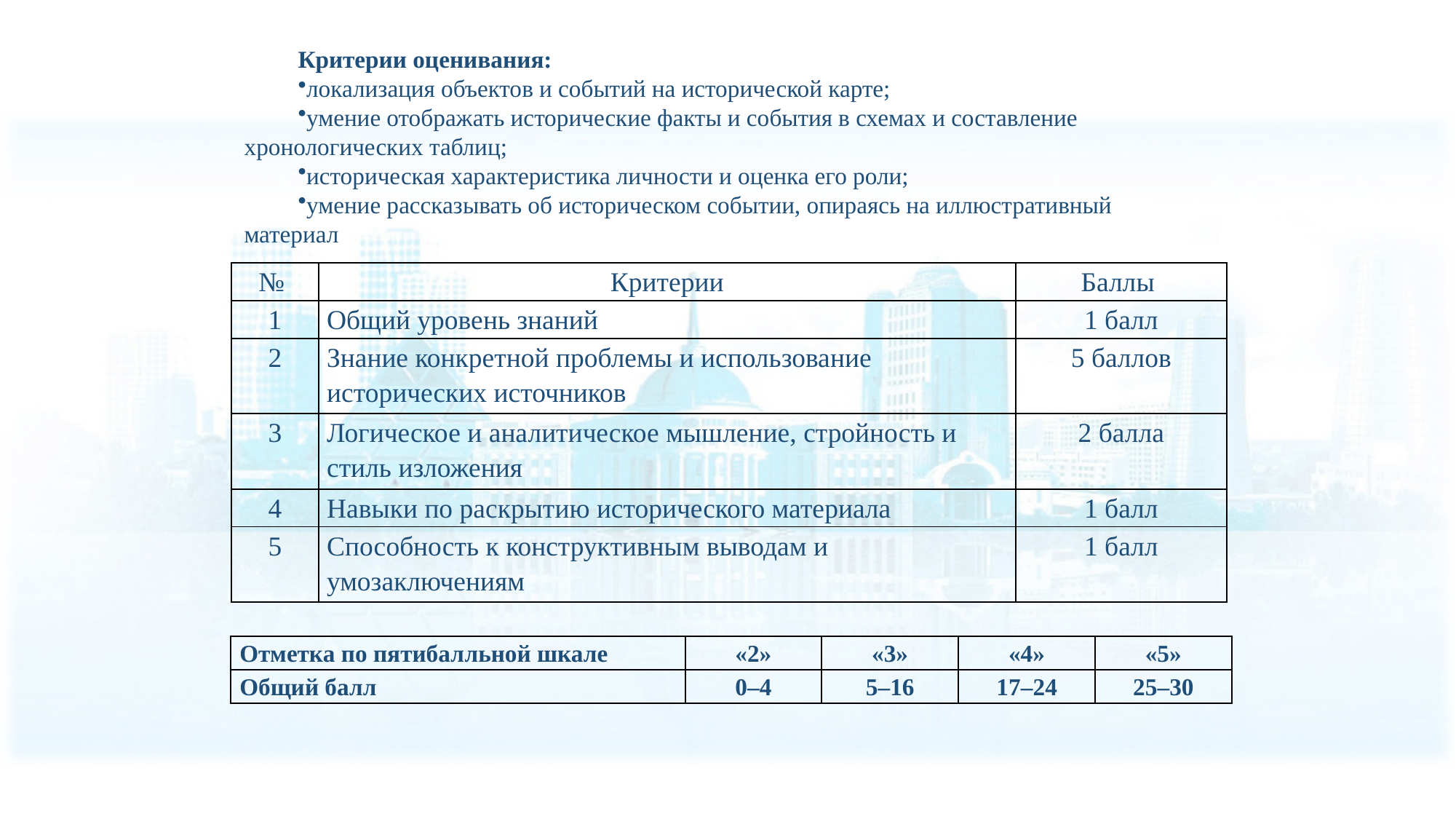

Критерии оценивания:
локализация объектов и событий на исторической карте;
умение отображать исторические факты и события в схемах и составление хронологических таблиц;
историческая характеристика личности и оценка его роли;
умение рассказывать об историческом событии, опираясь на иллюстративный материал
| № | Критерии | Баллы |
| --- | --- | --- |
| 1 | Общий уровень знаний | 1 балл |
| 2 | Знание конкретной проблемы и использование исторических источников | 5 баллов |
| 3 | Логическое и аналитическое мышление, стройность и стиль изложения | 2 балла |
| 4 | Навыки по раскрытию исторического материала | 1 балл |
| 5 | Способность к конструктивным выводам и умозаключениям | 1 балл |
| Отметка по пятибалльной шкале | «2» | «3» | «4» | «5» |
| --- | --- | --- | --- | --- |
| Общий балл | 0–4 | 5–16 | 17–24 | 25–30 |